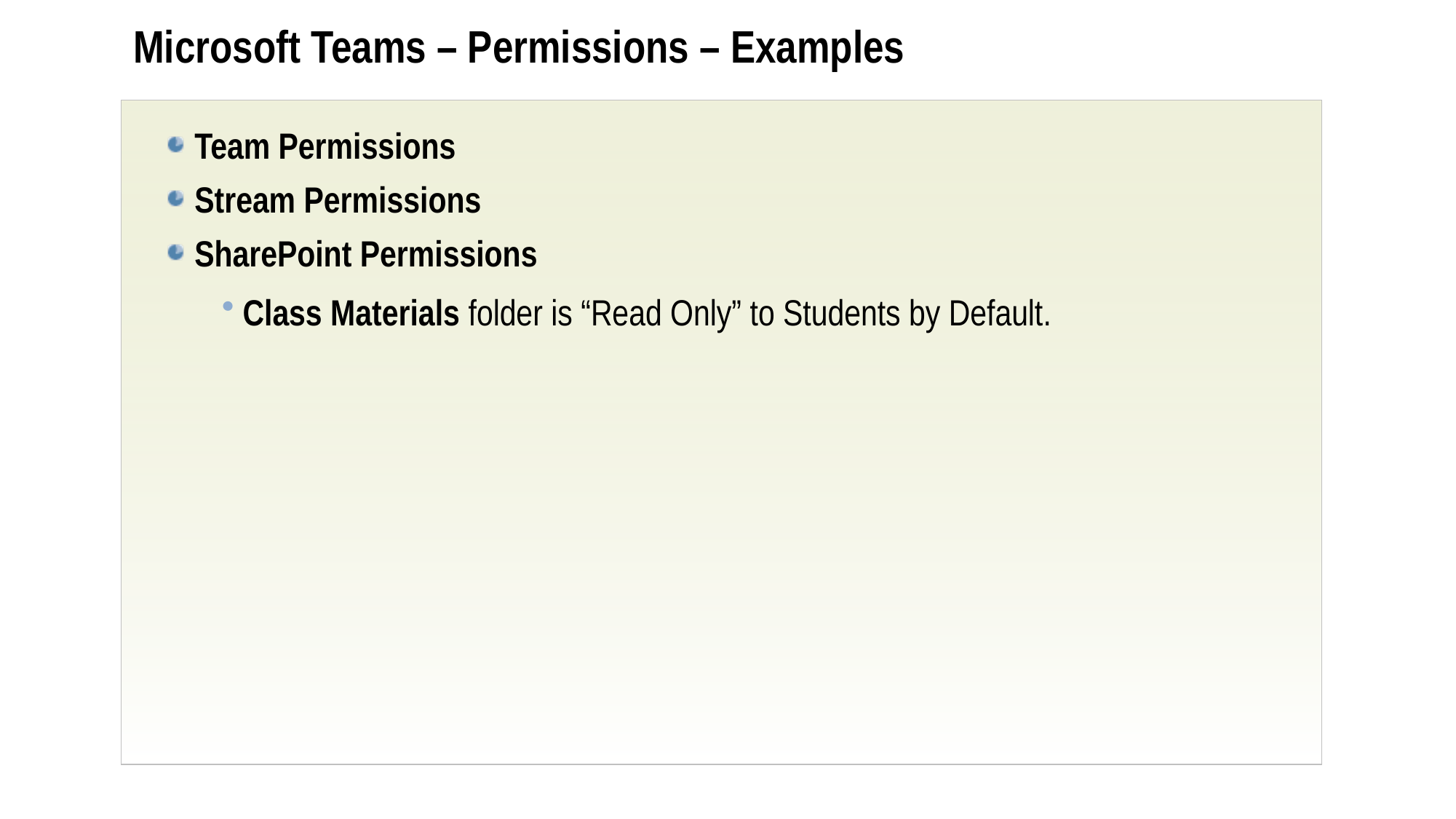

# Microsoft Teams – Permissions – Examples
Team Permissions
Stream Permissions
SharePoint Permissions
Class Materials folder is “Read Only” to Students by Default.